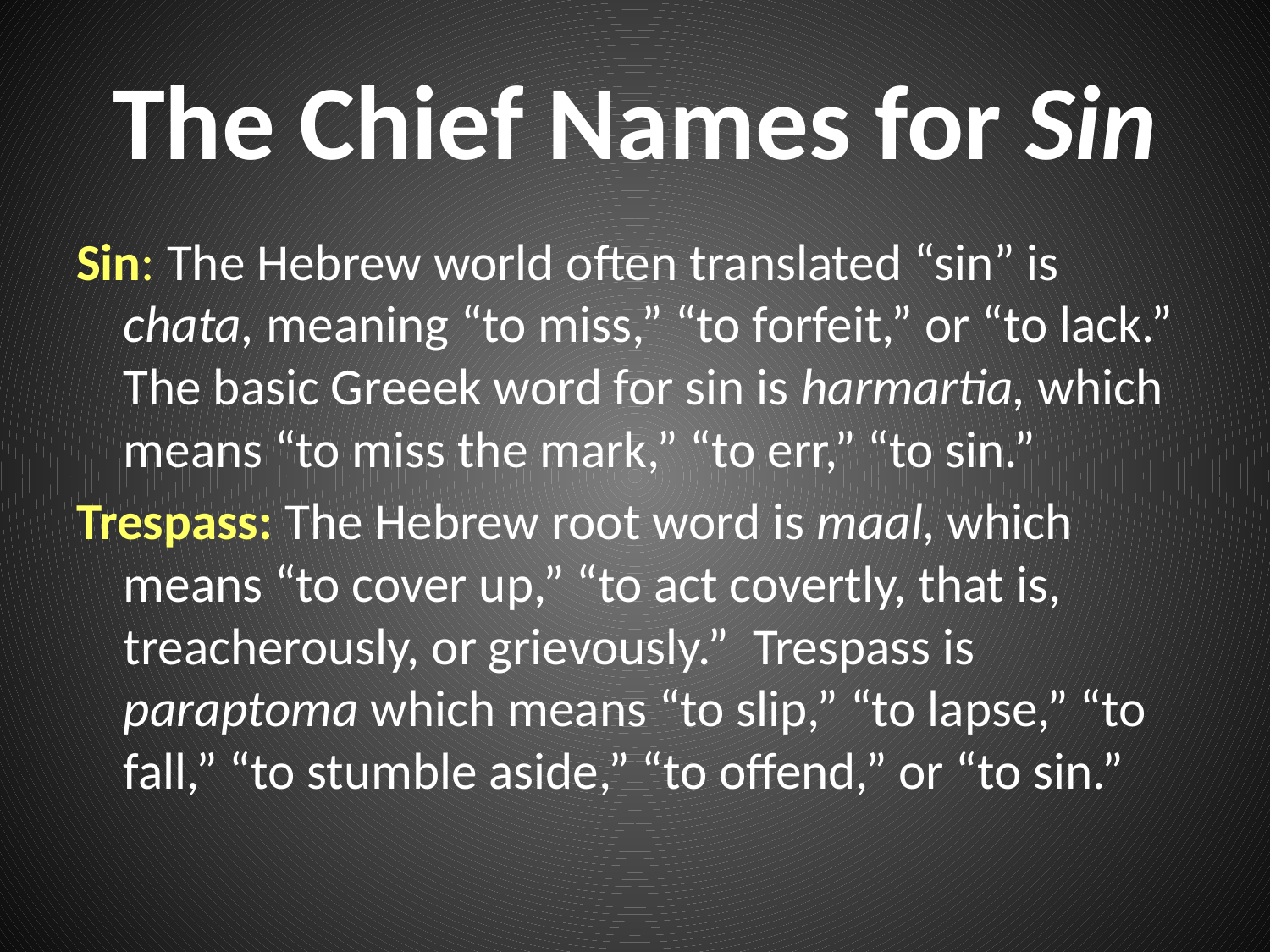

# The Chief Names for Sin
Sin: The Hebrew world often translated “sin” is chata, meaning “to miss,” “to forfeit,” or “to lack.”  The basic Greeek word for sin is harmartia, which means “to miss the mark,” “to err,” “to sin.”
Trespass: The Hebrew root word is maal, which means “to cover up,” “to act covertly, that is, treacherously, or grievously.”  Trespass is paraptoma which means “to slip,” “to lapse,” “to fall,” “to stumble aside,” “to offend,” or “to sin.”